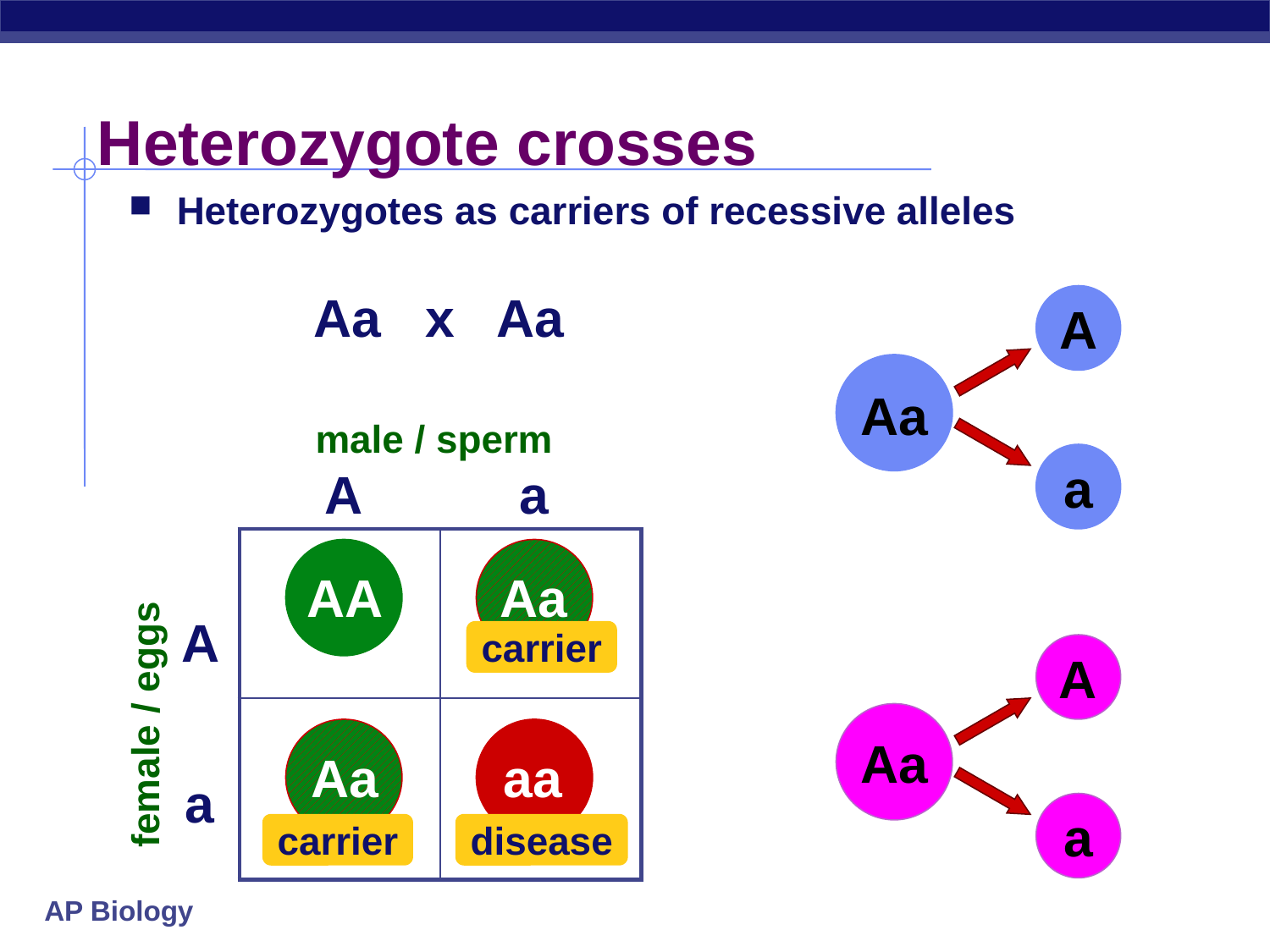

# Heterozygote crosses
Heterozygotes as carriers of recessive alleles
Aa   x   Aa

A

a

Aa
male / sperm
A
a
|  |  |
| --- | --- |
|  |  |

AA

Aa
AA
Aa
A
female / eggs
a
carrier

A

a

Aa

Aa

aa
Aa
aa
carrier
disease